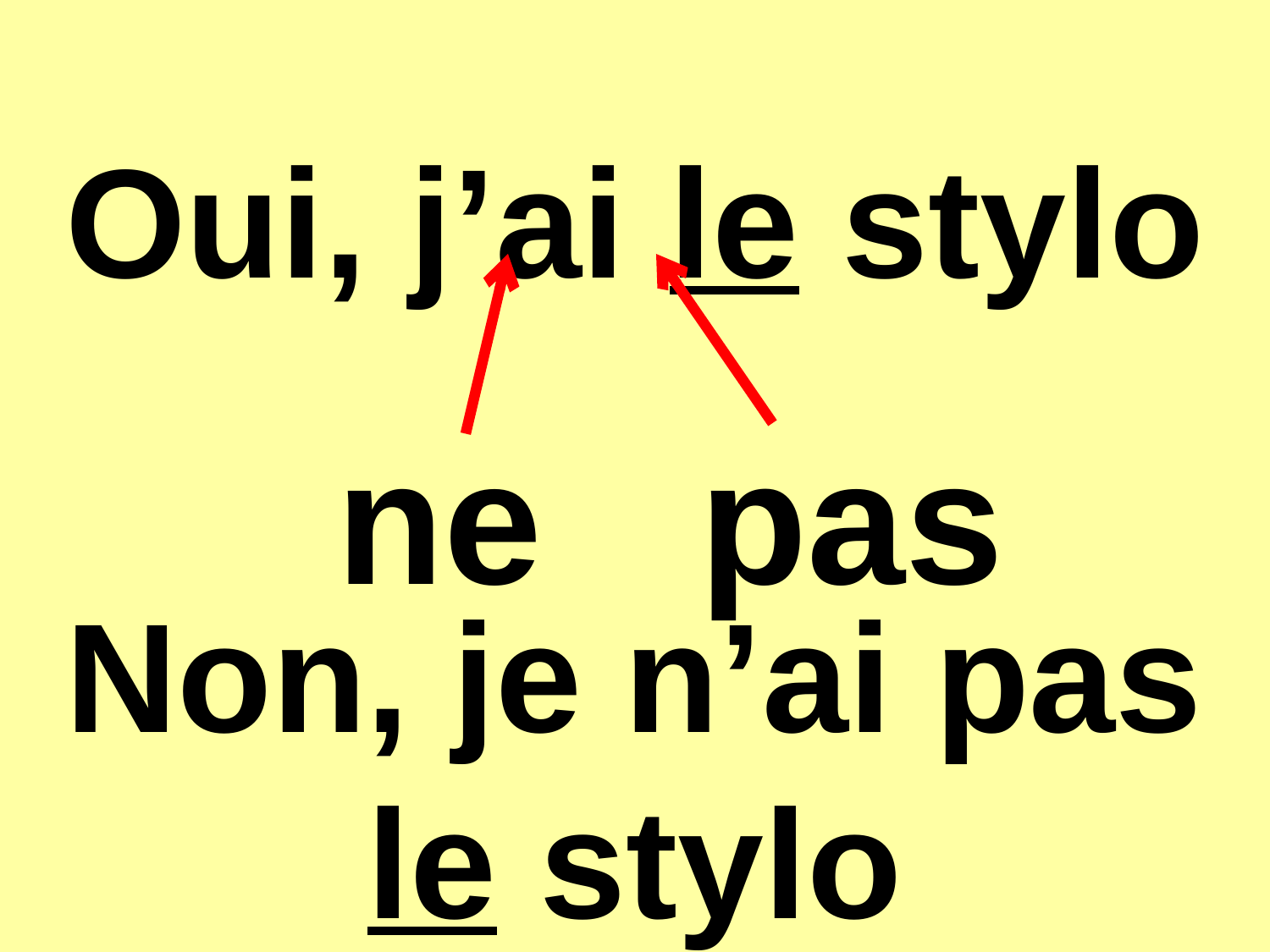

Oui, j’ai le stylo
ne
pas
Non, je n’ai pas le stylo